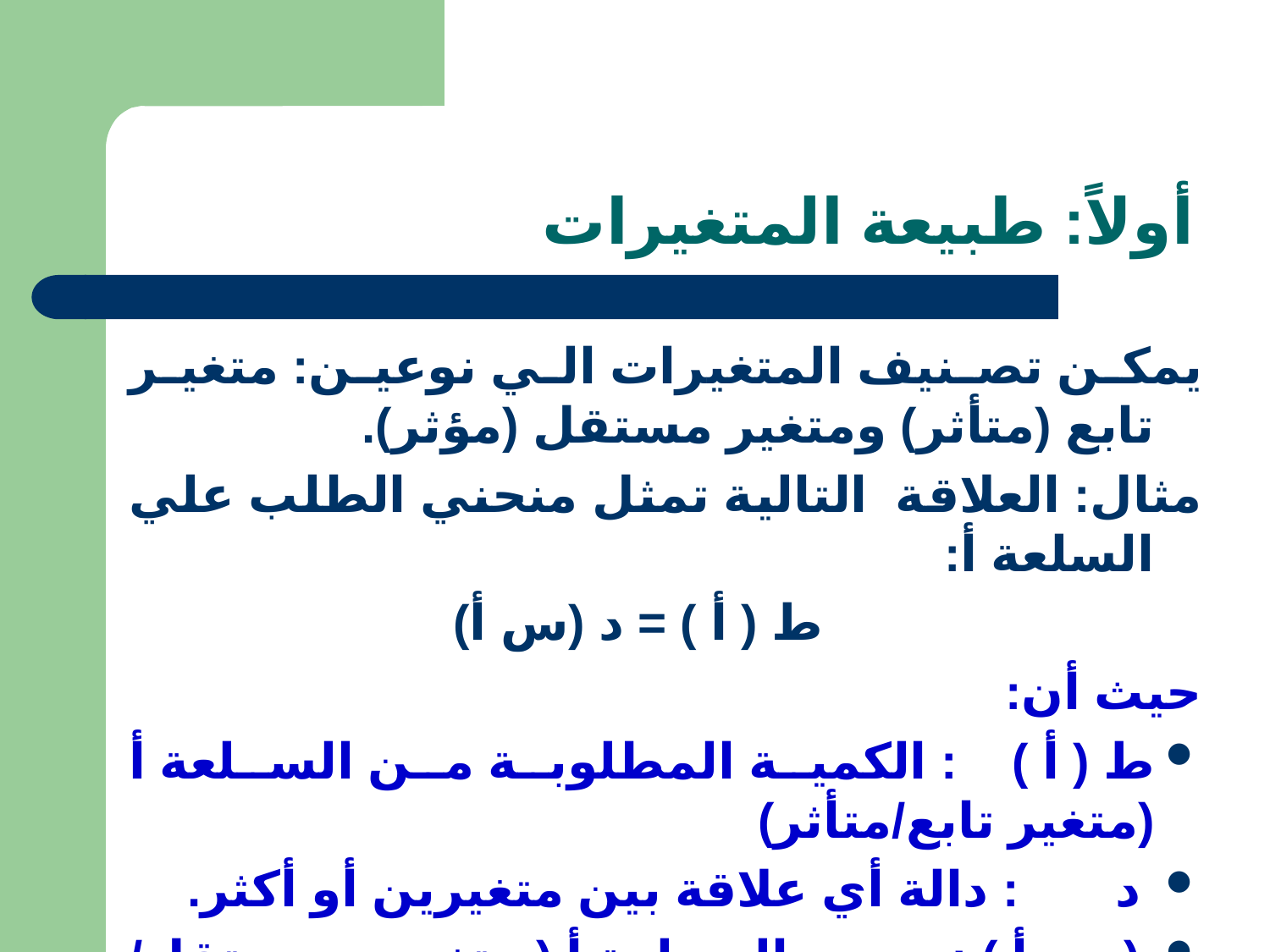

# أولاً: طبيعة المتغيرات
يمكن تصنيف المتغيرات الي نوعين: متغير تابع (متأثر) ومتغير مستقل (مؤثر).
مثال: العلاقة  التالية تمثل منحني الطلب علي السلعة أ:
     ط ( أ ) = د (س أ)
حيث أن:
ط ( أ )    : الكمية المطلوبة من السلعة أ (متغير تابع/متأثر)
 د 	      : دالة أي علاقة بين متغيرين أو أكثر.
 ( س أ ) : سعر السلعة أ ( متغير مستقل/ مؤثر)